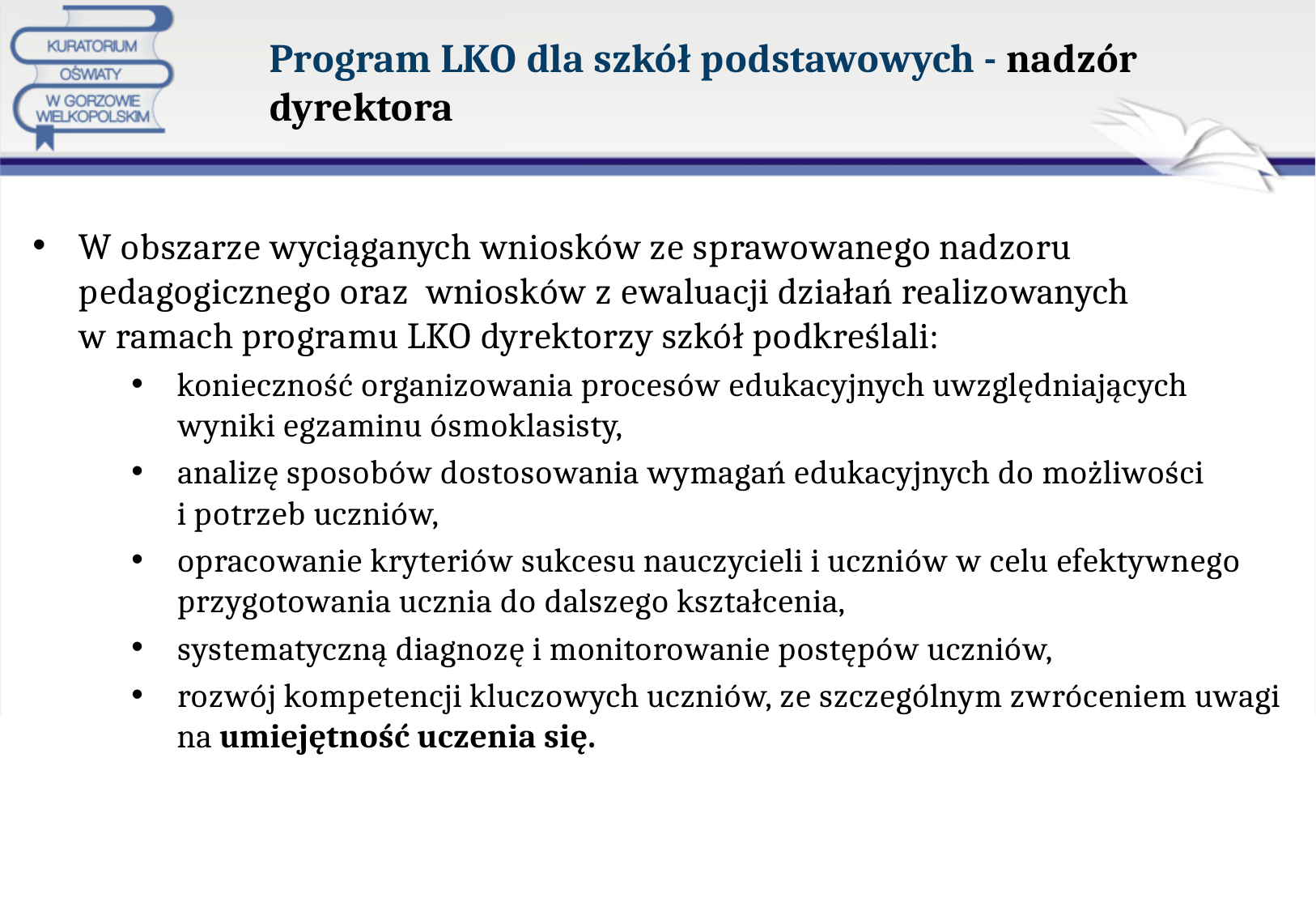

# Program LKO dla szkół podstawowych - nadzór dyrektora
W obszarze wyciąganych wniosków ze sprawowanego nadzoru pedagogicznego oraz  wniosków z ewaluacji działań realizowanych
w ramach programu LKO dyrektorzy szkół podkreślali:
konieczność organizowania procesów edukacyjnych uwzględniających wyniki egzaminu ósmoklasisty,
analizę sposobów dostosowania wymagań edukacyjnych do możliwości
i potrzeb uczniów,
opracowanie kryteriów sukcesu nauczycieli i uczniów w celu efektywnego przygotowania ucznia do dalszego kształcenia,
systematyczną diagnozę i monitorowanie postępów uczniów,
rozwój kompetencji kluczowych uczniów, ze szczególnym zwróceniem uwagi na umiejętność uczenia się.